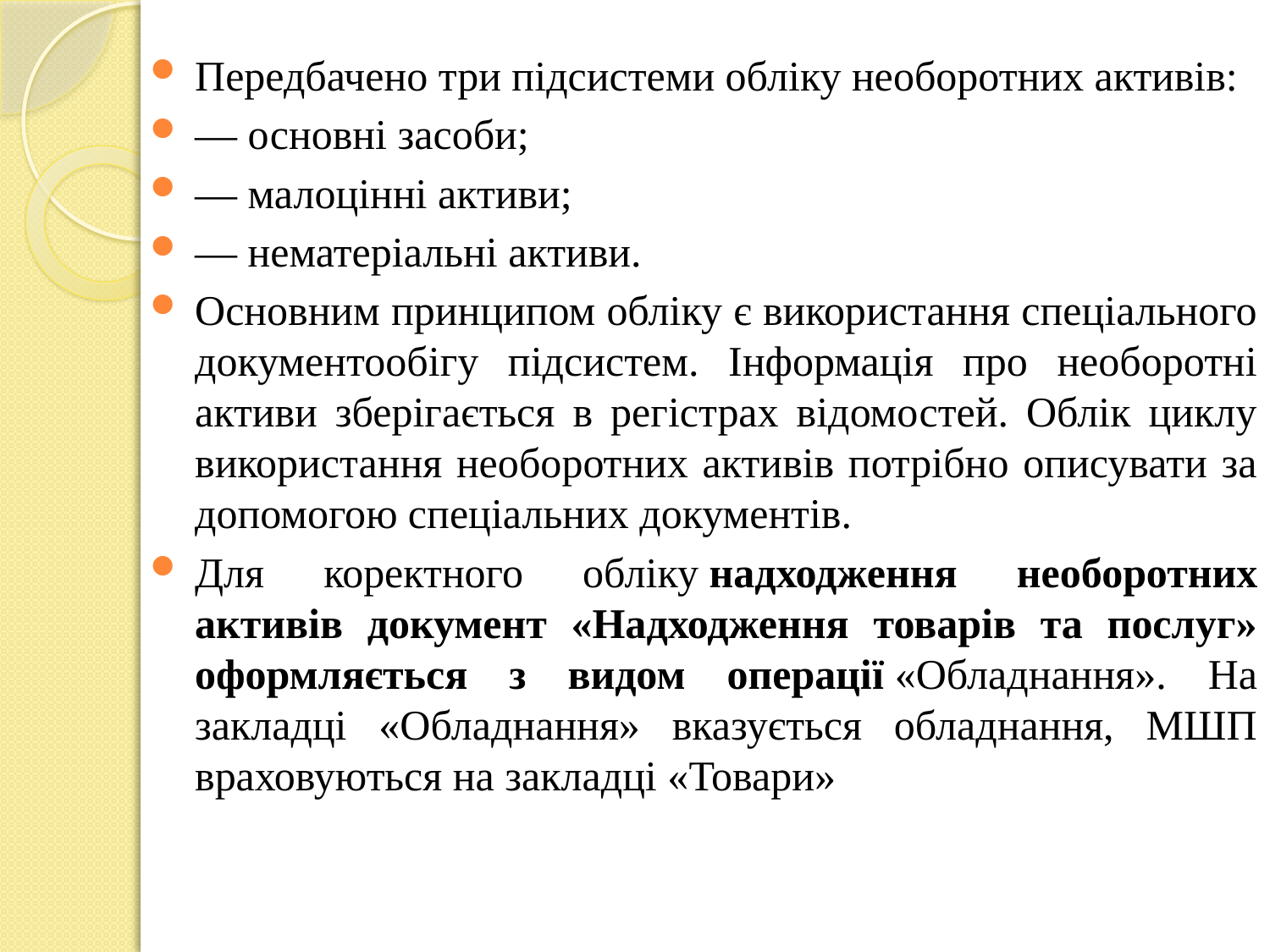

Передбачено три підсистеми обліку необоротних активів:
— основні засоби;
— малоцінні активи;
— нематеріальні активи.
Основним принципом обліку є використання спеціального документообігу підсистем. Інформація про необоротні активи зберігається в регістрах відомостей. Облік циклу використання необоротних активів потрібно описувати за допомогою спеціальних документів.
Для коректного обліку надходження необоротних активів документ «Надходження товарів та послуг» оформляється з видом операції «Обладнання». На закладці «Обладнання» вказується обладнання, МШП враховуються на закладці «Товари»